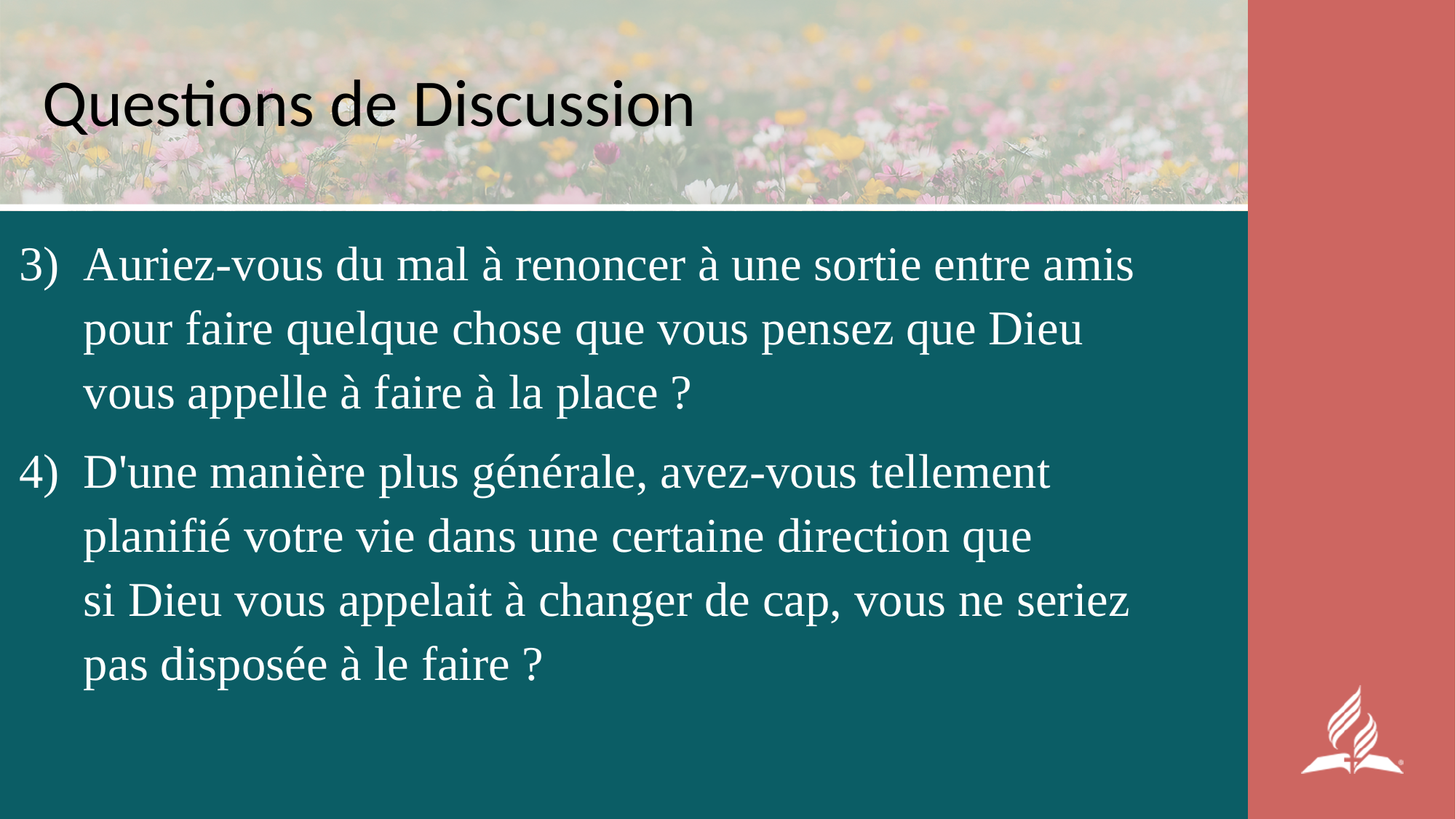

# Questions de Discussion
Auriez-vous du mal à renoncer à une sortie entre amis pour faire quelque chose que vous pensez que Dieu
vous appelle à faire à la place ?
D'une manière plus générale, avez-vous tellement
planifié votre vie dans une certaine direction que
si Dieu vous appelait à changer de cap, vous ne seriez
pas disposée à le faire ?